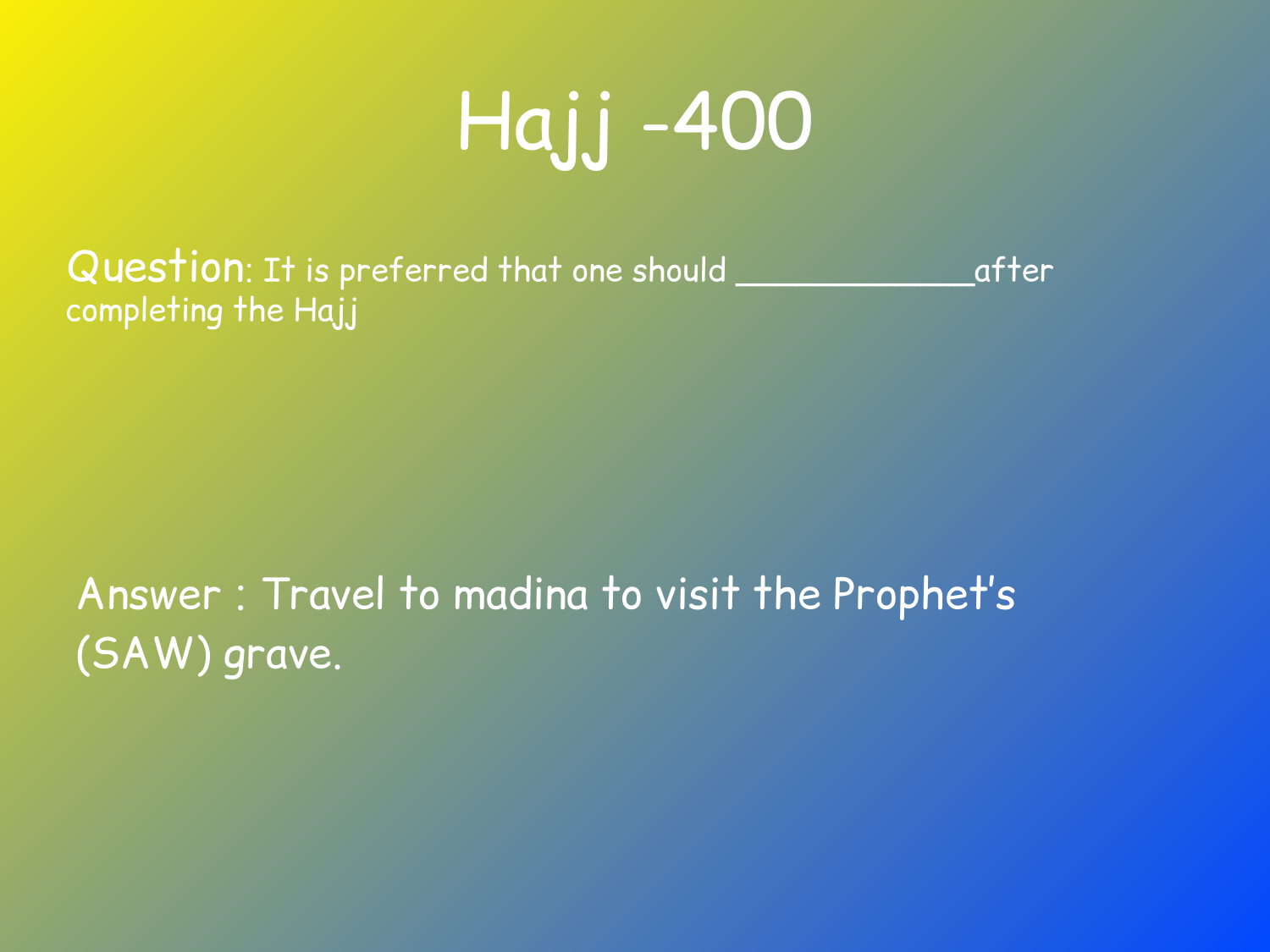

# Hajj -400
Question: It is preferred that one should ____________after completing the Hajj

Answer : Travel to madina to visit the Prophet’s (SAW) grave.